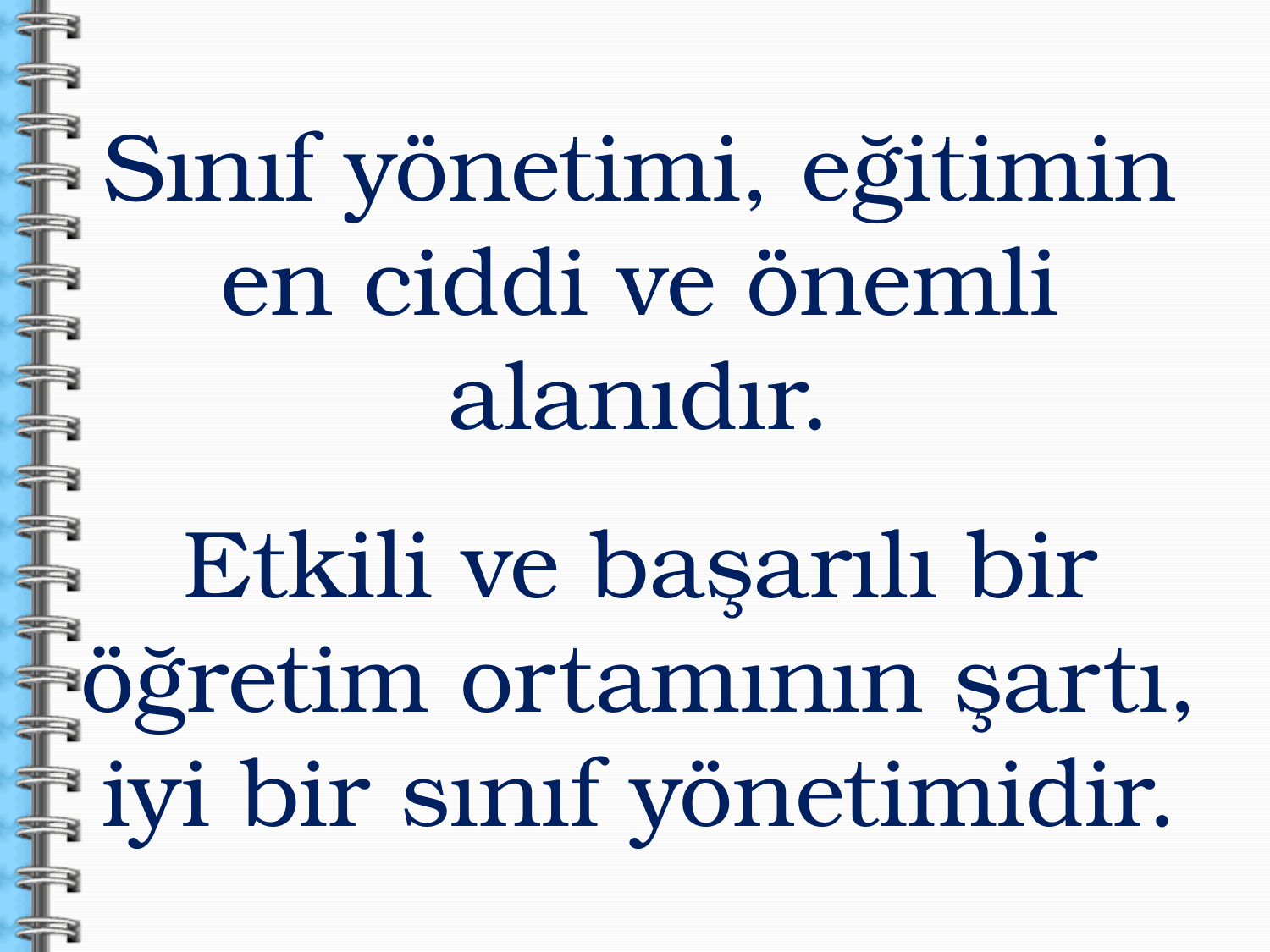

Sınıf yönetimi, eğitimin en ciddi ve önemli alanıdır.
Etkili ve başarılı bir öğretim ortamının şartı, iyi bir sınıf yönetimidir.